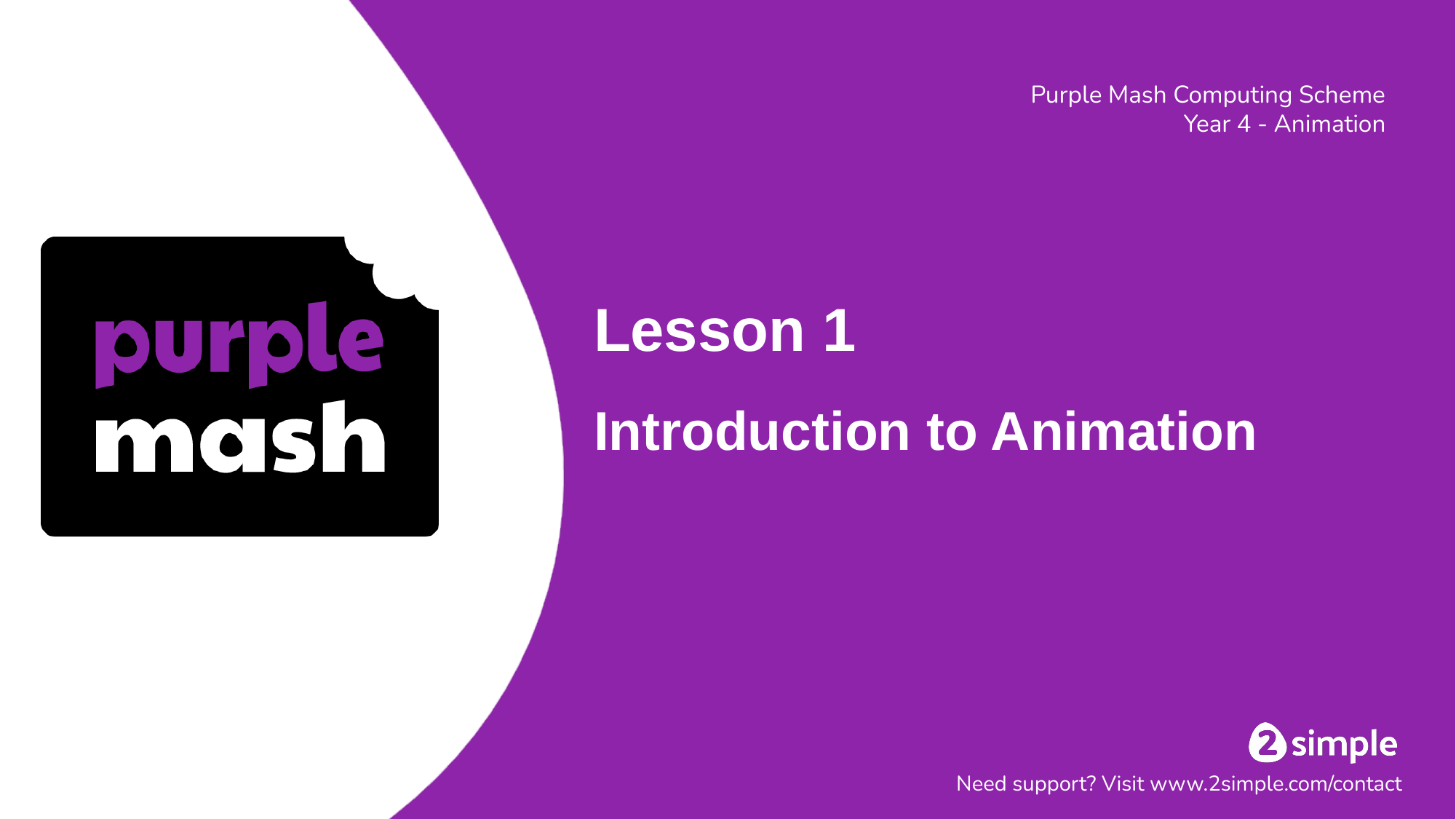

# Lesson 1
Introduction to Animation
Need support? Visit www.2simple.com/contact